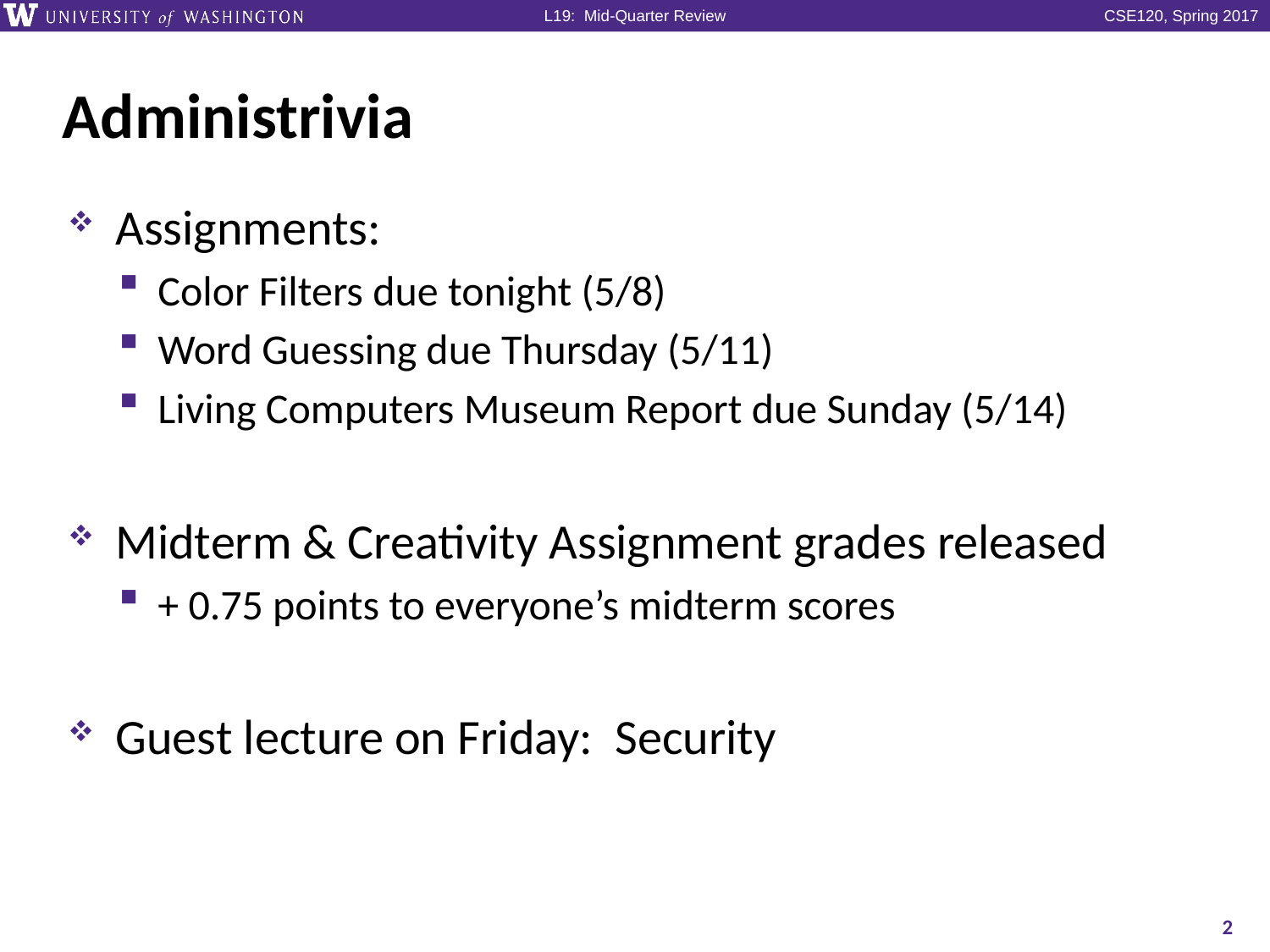

# Administrivia
Assignments:
Color Filters due tonight (5/8)
Word Guessing due Thursday (5/11)
Living Computers Museum Report due Sunday (5/14)

Midterm & Creativity Assignment grades released
+ 0.75 points to everyone’s midterm scores

Guest lecture on Friday:  Security
2